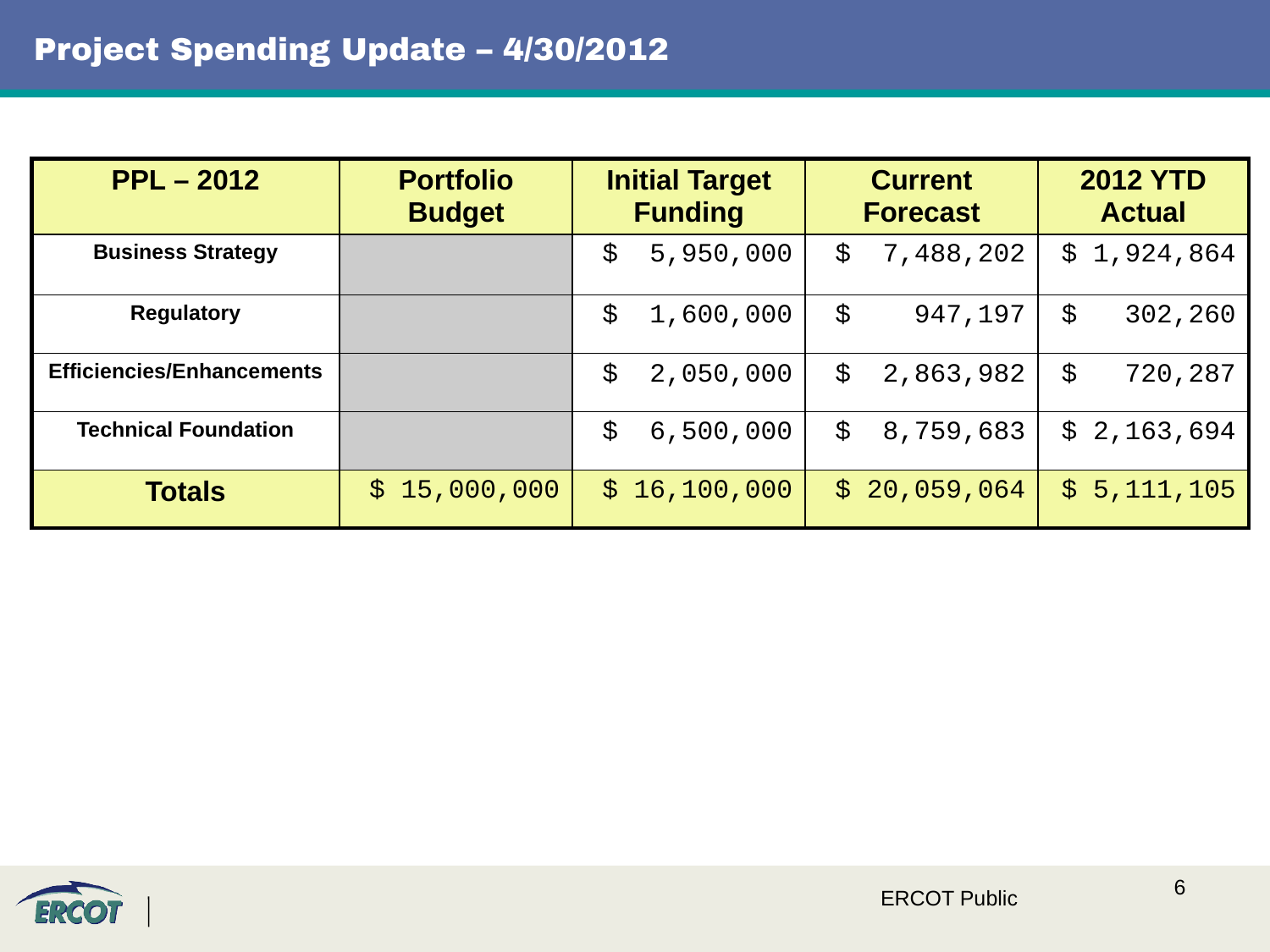

# Project Spending Update – 4/30/2012
| PPL – 2012 | Portfolio Budget | Initial Target Funding | Current Forecast | 2012 YTD Actual |
| --- | --- | --- | --- | --- |
| Business Strategy |  | $ 5,950,000 | $ 7,488,202 | $ 1,924,864 |
| Regulatory |  | $ 1,600,000 | $ 947,197 | $ 302,260 |
| Efficiencies/Enhancements |  | $ 2,050,000 | $ 2,863,982 | $ 720,287 |
| Technical Foundation |  | $ 6,500,000 | $ 8,759,683 | $ 2,163,694 |
| Totals | $ 15,000,000 | $ 16,100,000 | $ 20,059,064 | $ 5,111,105 |
ERCOT Public